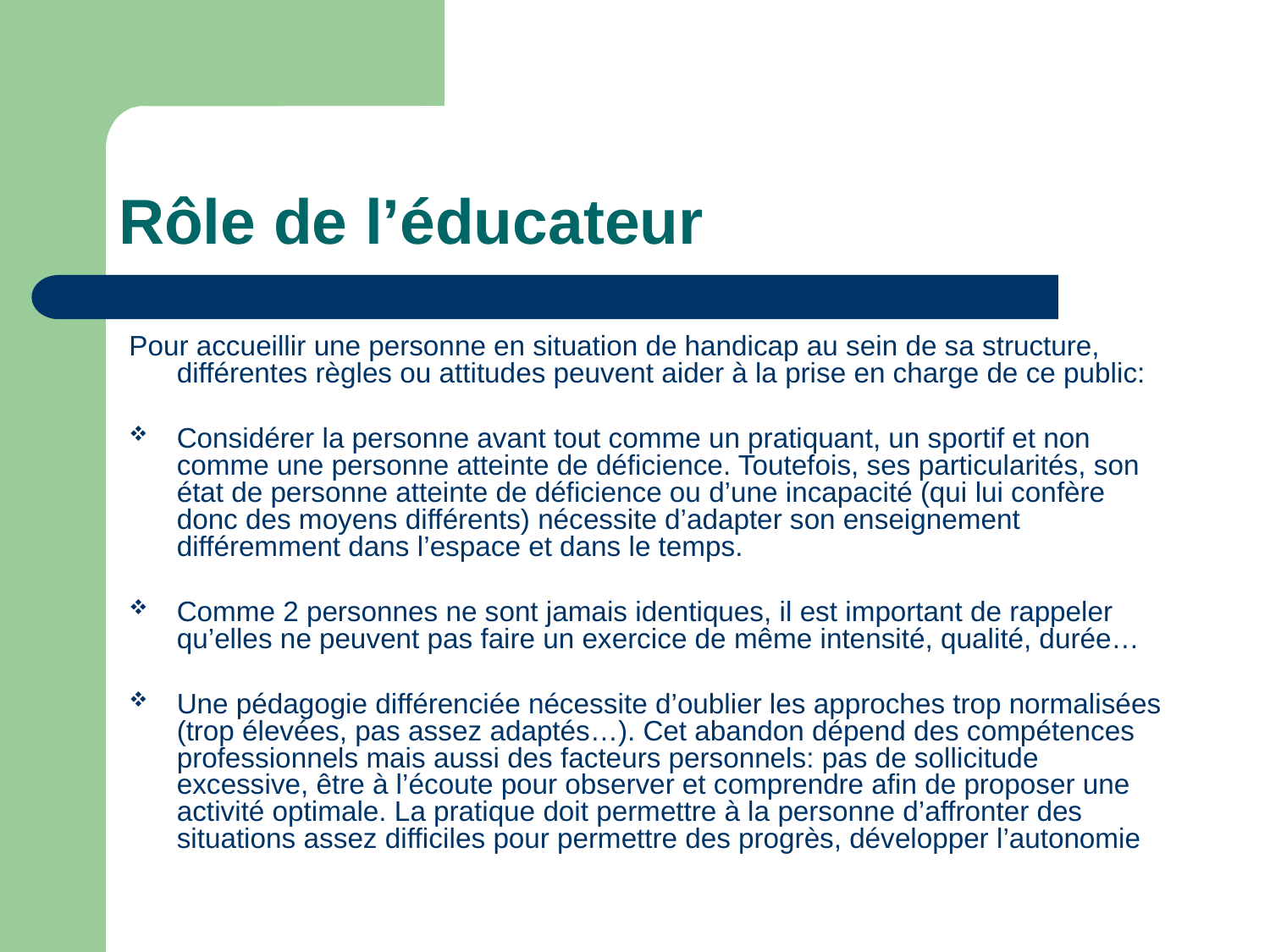

# Rôle de l’éducateur
Pour accueillir une personne en situation de handicap au sein de sa structure, différentes règles ou attitudes peuvent aider à la prise en charge de ce public:

Considérer la personne avant tout comme un pratiquant, un sportif et non comme une personne atteinte de déficience. Toutefois, ses particularités, son état de personne atteinte de déficience ou d’une incapacité (qui lui confère donc des moyens différents) nécessite d’adapter son enseignement différemment dans l’espace et dans le temps.

Comme 2 personnes ne sont jamais identiques, il est important de rappeler qu’elles ne peuvent pas faire un exercice de même intensité, qualité, durée…

Une pédagogie différenciée nécessite d’oublier les approches trop normalisées (trop élevées, pas assez adaptés…). Cet abandon dépend des compétences professionnels mais aussi des facteurs personnels: pas de sollicitude excessive, être à l’écoute pour observer et comprendre afin de proposer une activité optimale. La pratique doit permettre à la personne d’affronter des situations assez difficiles pour permettre des progrès, développer l’autonomie